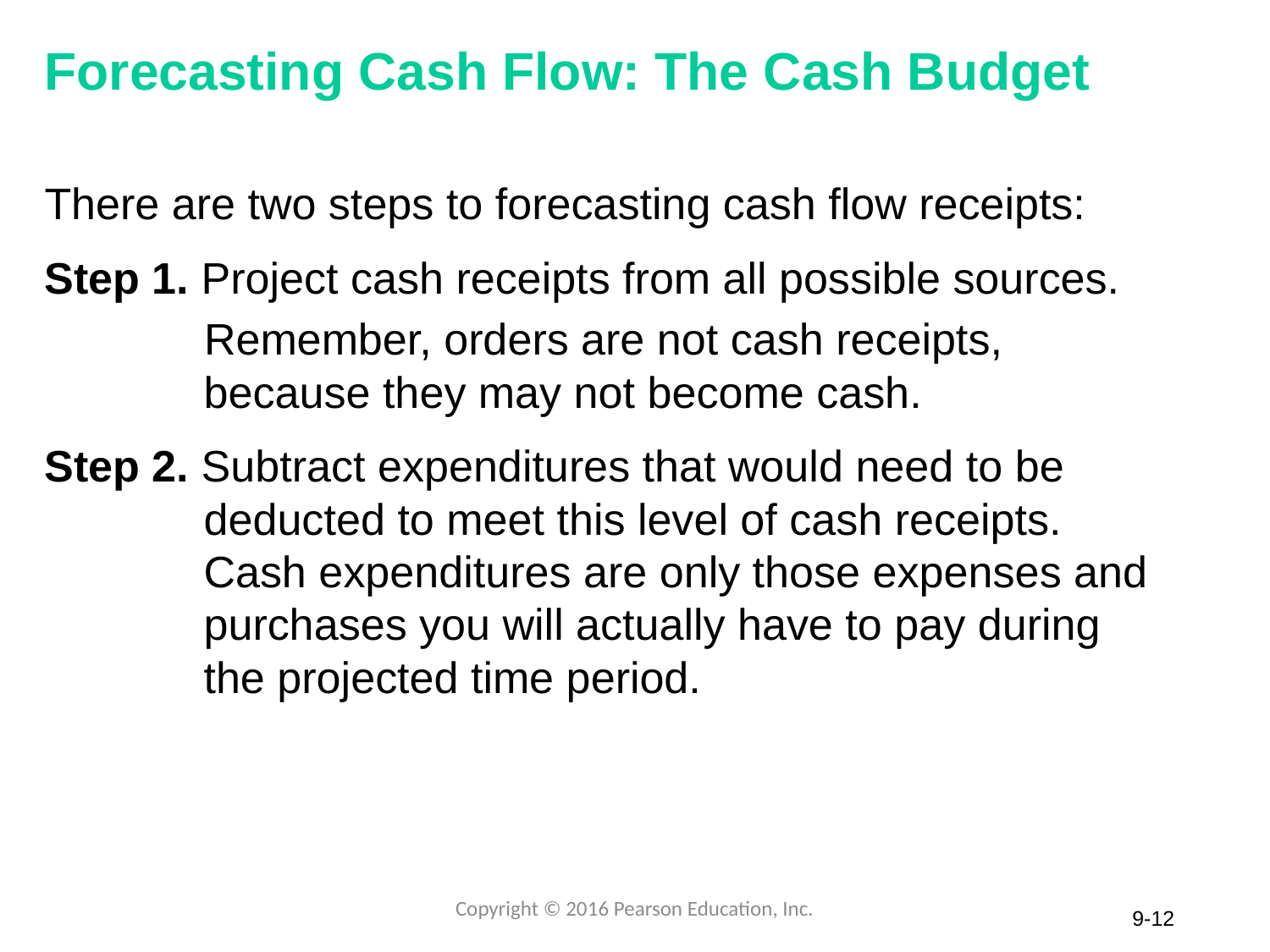

# Forecasting Cash Flow: The Cash Budget
There are two steps to forecasting cash flow receipts:

Step 1. Project cash receipts from all possible sources.
             Remember, orders are not cash receipts,
             because they may not become cash.

Step 2. Subtract expenditures that would need to be
             deducted to meet this level of cash receipts.
             Cash expenditures are only those expenses and
             purchases you will actually have to pay during
             the projected time period.
Copyright © 2016 Pearson Education, Inc.